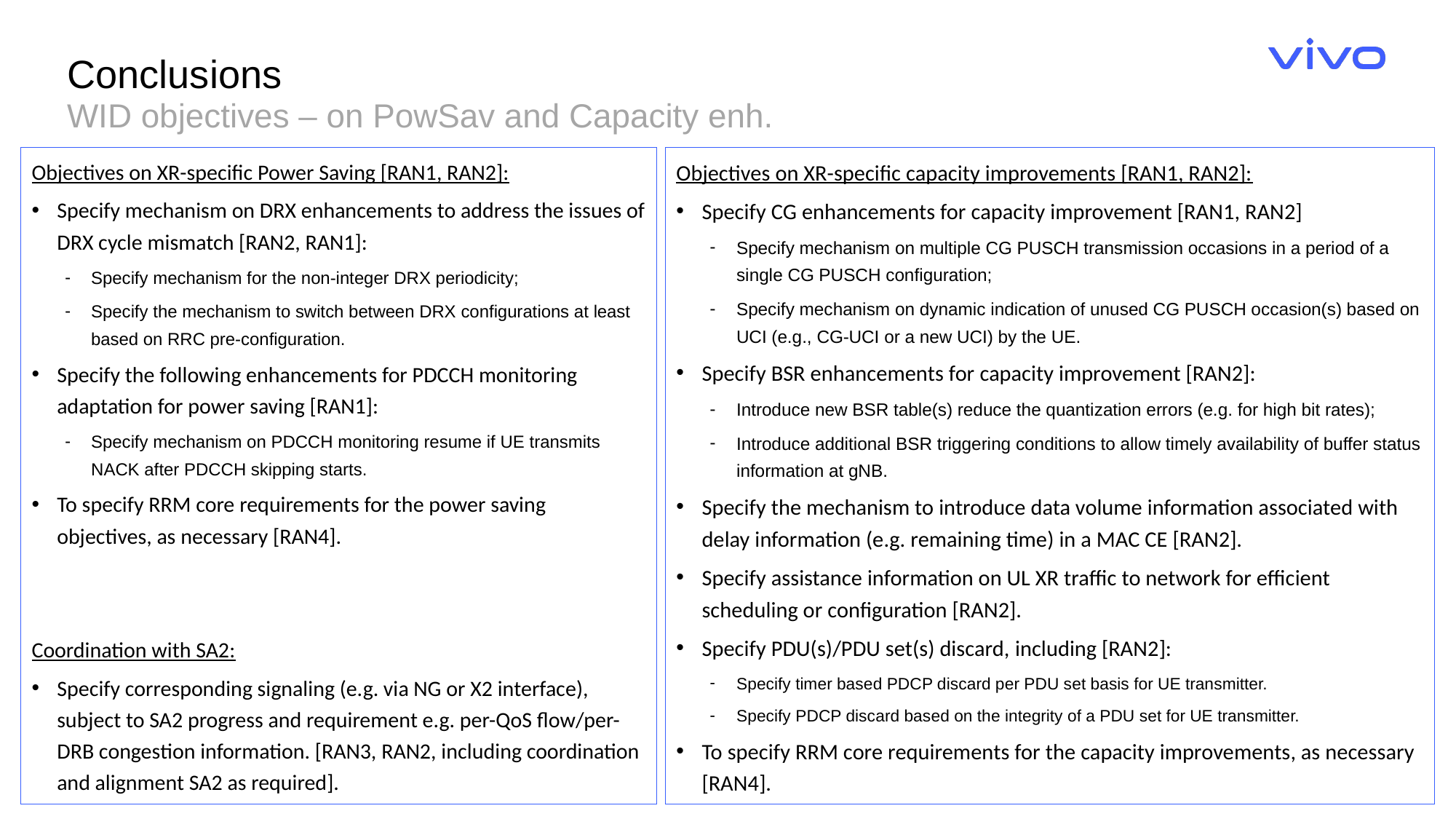

Conclusions
WID objectives – on PowSav and Capacity enh.
Objectives on XR-specific capacity improvements [RAN1, RAN2]:
Specify CG enhancements for capacity improvement [RAN1, RAN2]
Specify mechanism on multiple CG PUSCH transmission occasions in a period of a single CG PUSCH configuration;
Specify mechanism on dynamic indication of unused CG PUSCH occasion(s) based on UCI (e.g., CG-UCI or a new UCI) by the UE.
Specify BSR enhancements for capacity improvement [RAN2]:
Introduce new BSR table(s) reduce the quantization errors (e.g. for high bit rates);
Introduce additional BSR triggering conditions to allow timely availability of buffer status information at gNB.
Specify the mechanism to introduce data volume information associated with delay information (e.g. remaining time) in a MAC CE [RAN2].
Specify assistance information on UL XR traffic to network for efficient scheduling or configuration [RAN2].
Specify PDU(s)/PDU set(s) discard, including [RAN2]:
Specify timer based PDCP discard per PDU set basis for UE transmitter.
Specify PDCP discard based on the integrity of a PDU set for UE transmitter.
To specify RRM core requirements for the capacity improvements, as necessary [RAN4].
Objectives on XR-specific Power Saving [RAN1, RAN2]:
Specify mechanism on DRX enhancements to address the issues of DRX cycle mismatch [RAN2, RAN1]:
Specify mechanism for the non-integer DRX periodicity;
Specify the mechanism to switch between DRX configurations at least based on RRC pre-configuration.
Specify the following enhancements for PDCCH monitoring adaptation for power saving [RAN1]:
Specify mechanism on PDCCH monitoring resume if UE transmits NACK after PDCCH skipping starts.
To specify RRM core requirements for the power saving objectives, as necessary [RAN4].

Coordination with SA2:
Specify corresponding signaling (e.g. via NG or X2 interface), subject to SA2 progress and requirement e.g. per-QoS flow/per-DRB congestion information. [RAN3, RAN2, including coordination and alignment SA2 as required].